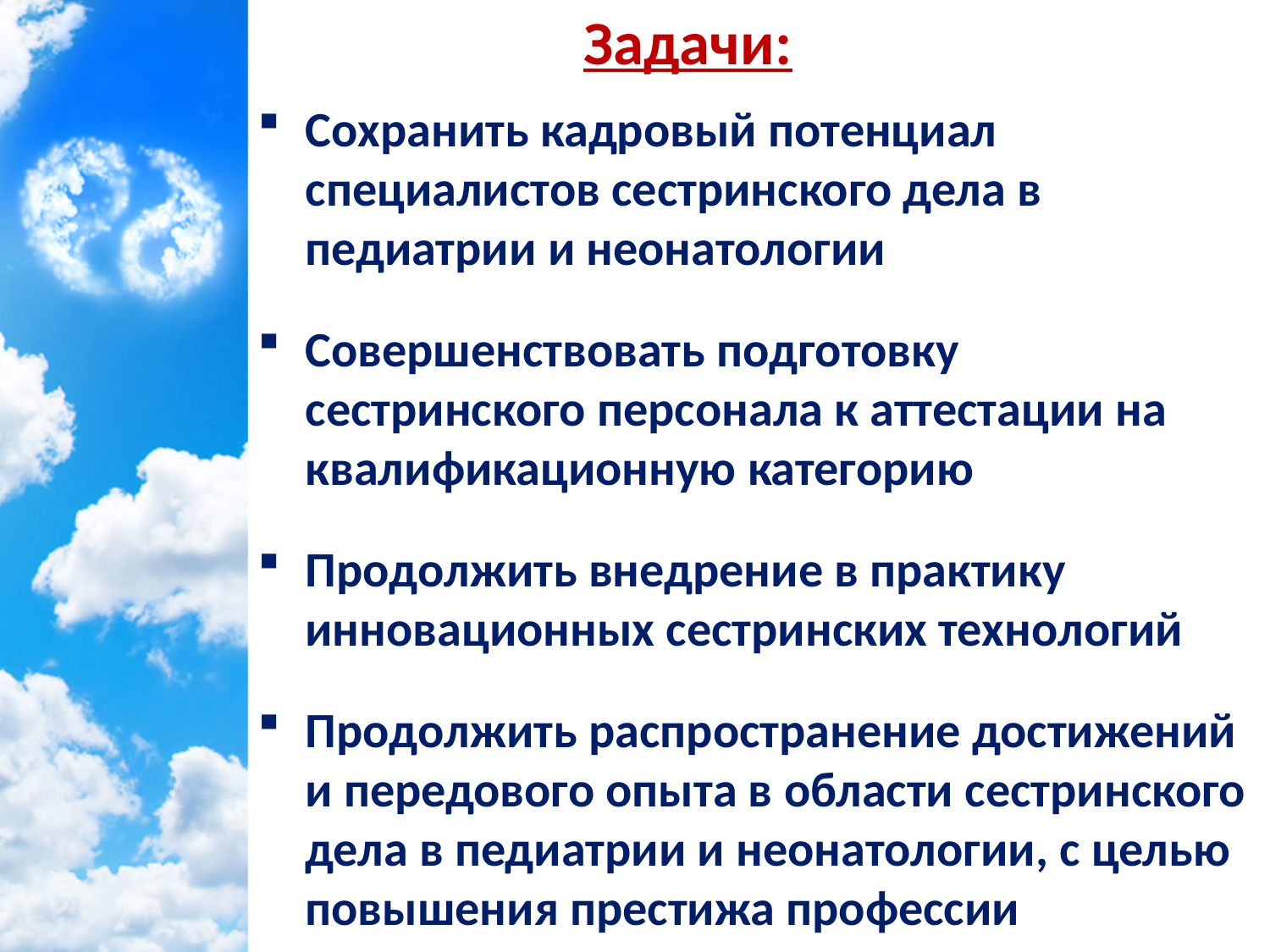

Задачи:
Сохранить кадровый потенциал специалистов сестринского дела в педиатрии и неонатологии
Совершенствовать подготовку сестринского персонала к аттестации на квалификационную категорию
Продолжить внедрение в практику инновационных сестринских технологий
Продолжить распространение достижений и передового опыта в области сестринского дела в педиатрии и неонатологии, с целью повышения престижа профессии